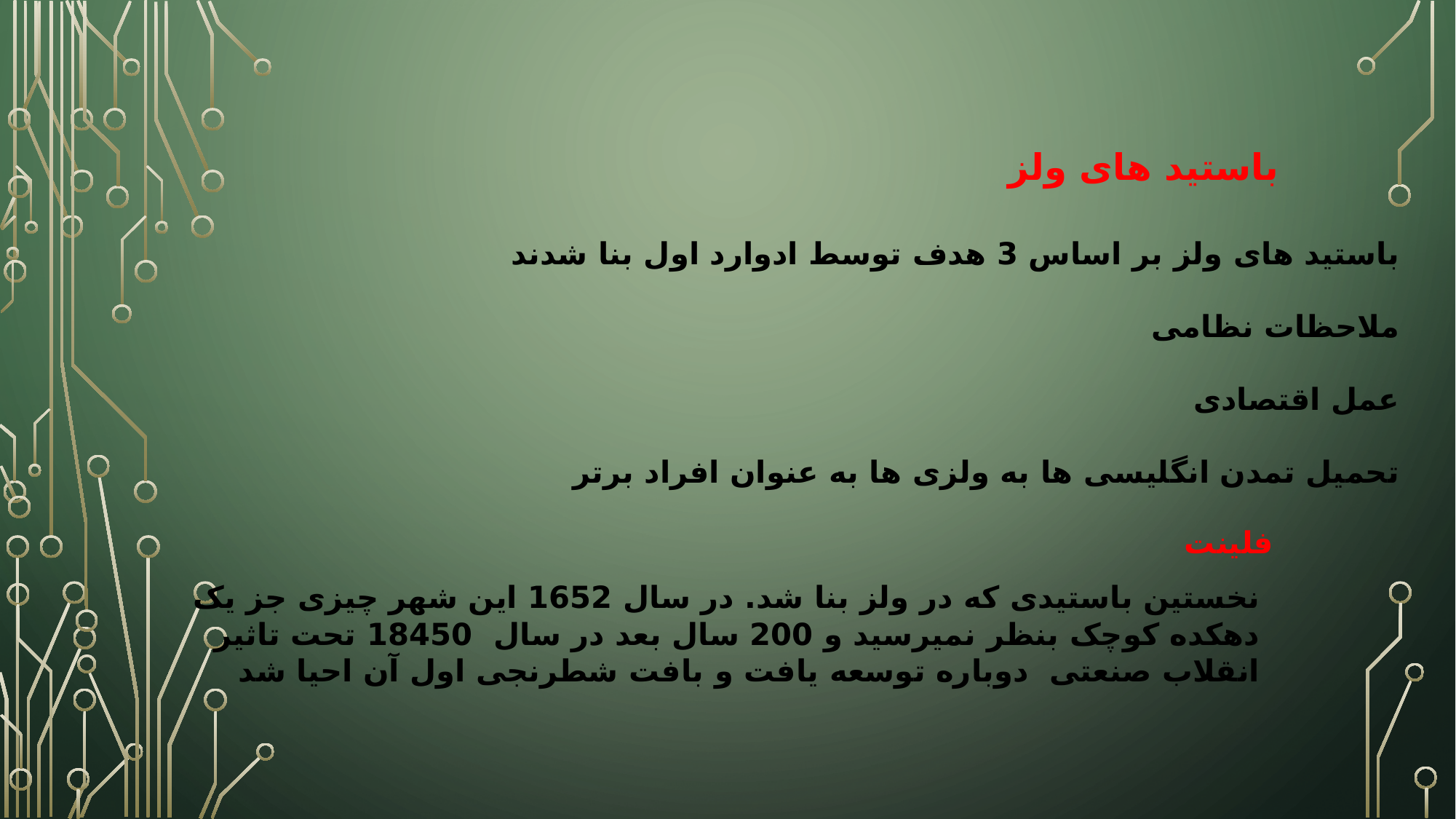

#
باستید های ولز

باستید های ولز بر اساس 3 هدف توسط ادوارد اول بنا شدند

ملاحظات نظامی

عمل اقتصادی

تحمیل تمدن انگلیسی ها به ولزی ها به عنوان افراد برتر

فلینت
نخستین باستیدی که در ولز بنا شد. در سال 1652 این شهر چیزی جز یک دهکده کوچک بنظر نمیرسید و 200 سال بعد در سال  18450 تحت تاثیر انقلاب صنعتی  دوباره توسعه یافت و بافت شطرنجی اول آن احیا شد